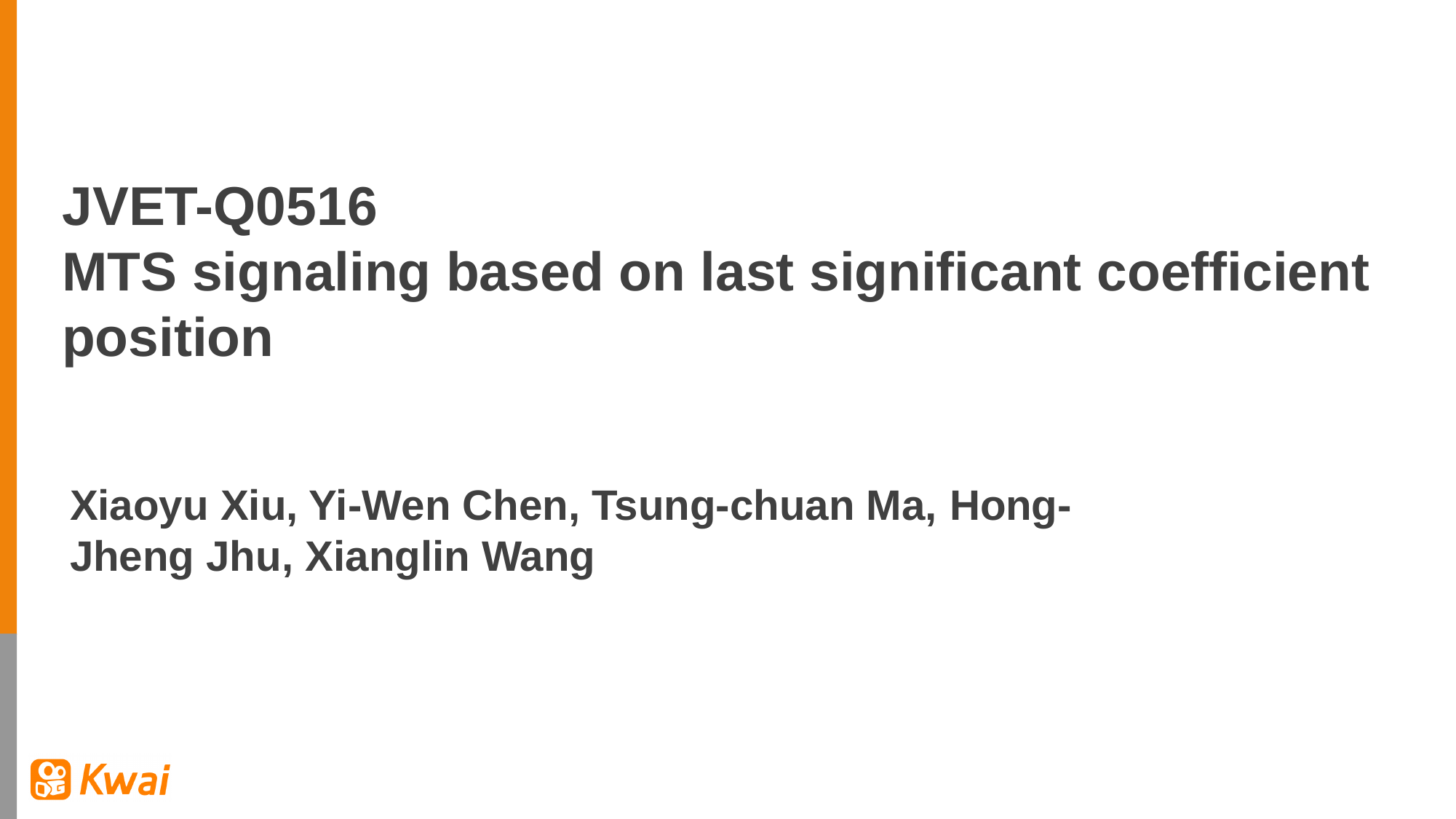

JVET-Q0516
MTS signaling based on last significant coefficient position
Xiaoyu Xiu, Yi-Wen Chen, Tsung-chuan Ma, Hong-Jheng Jhu, Xianglin Wang